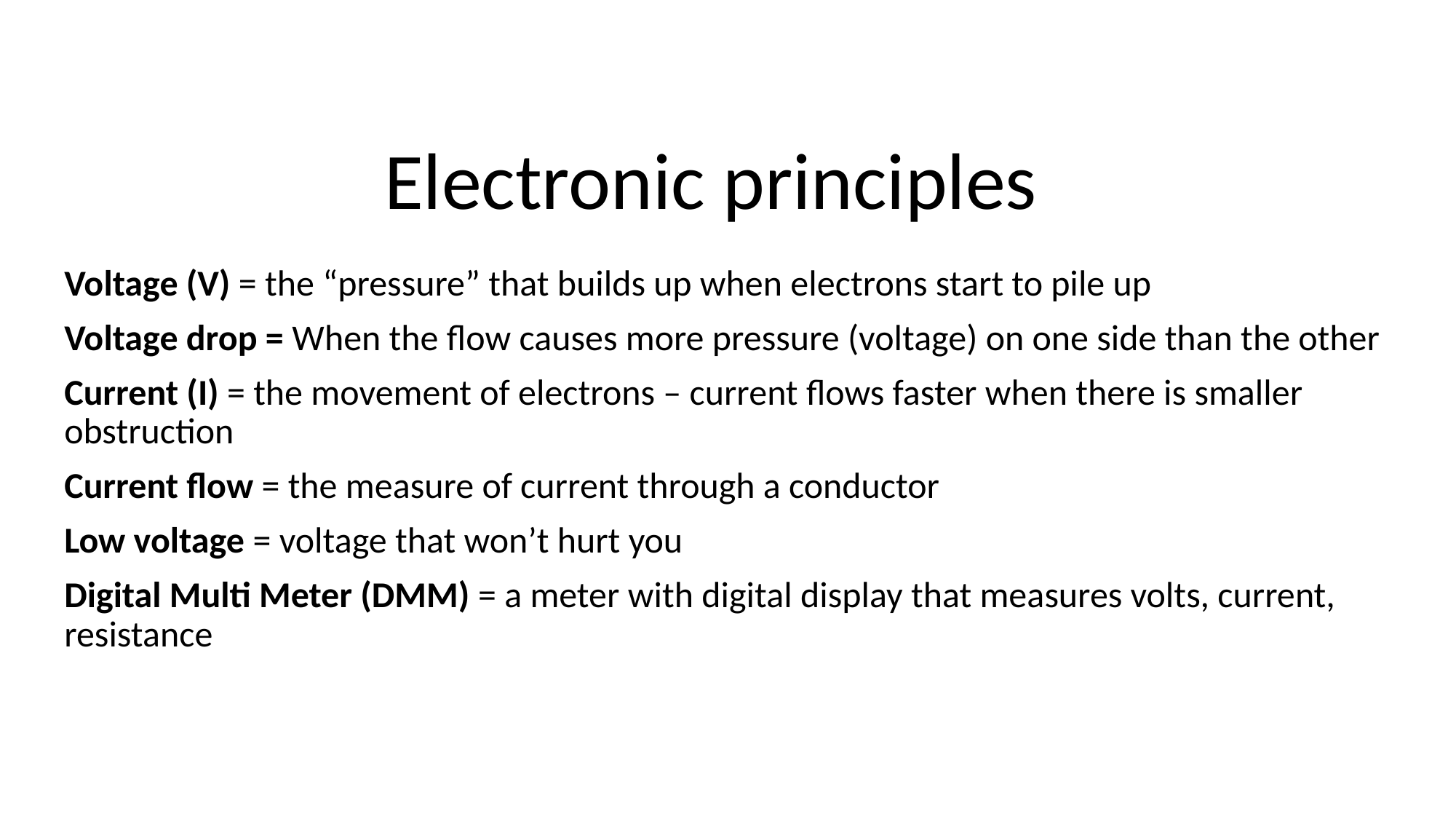

# Electronic principles
Voltage (V) = the “pressure” that builds up when electrons start to pile up
Voltage drop = When the flow causes more pressure (voltage) on one side than the other
Current (I) = the movement of electrons – current flows faster when there is smaller obstruction
Current flow = the measure of current through a conductor
Low voltage = voltage that won’t hurt you
Digital Multi Meter (DMM) = a meter with digital display that measures volts, current, resistance